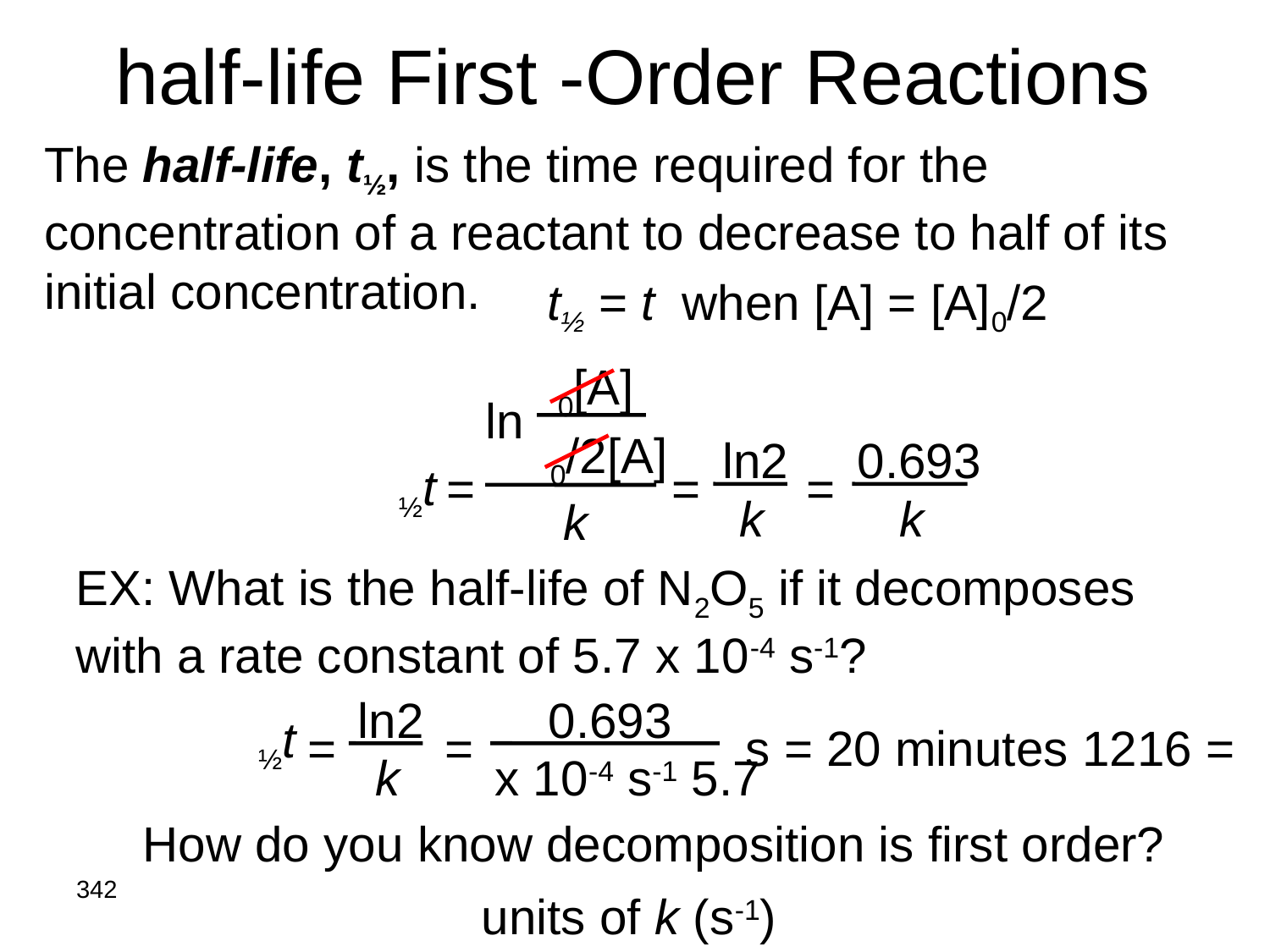

half-life First -Order Reactions
The half-life, t½, is the time required for the concentration of a reactant to decrease to half of its initial concentration.
t½ = t  when [A] = [A]0/2
[A]0
ln

[A]0/2
=

k
t½

ln2
k

=
0.693
=
k

EX: What is the half-life of N2O5 if it decomposes with a rate constant of 5.7 x 10-4 s-1?
ln2
k

=
t½
0.693
=
5.7 x 10-4 s-1

= 1216 s = 20 minutes
How do you know decomposition is first order?
342
units of k (s-1)